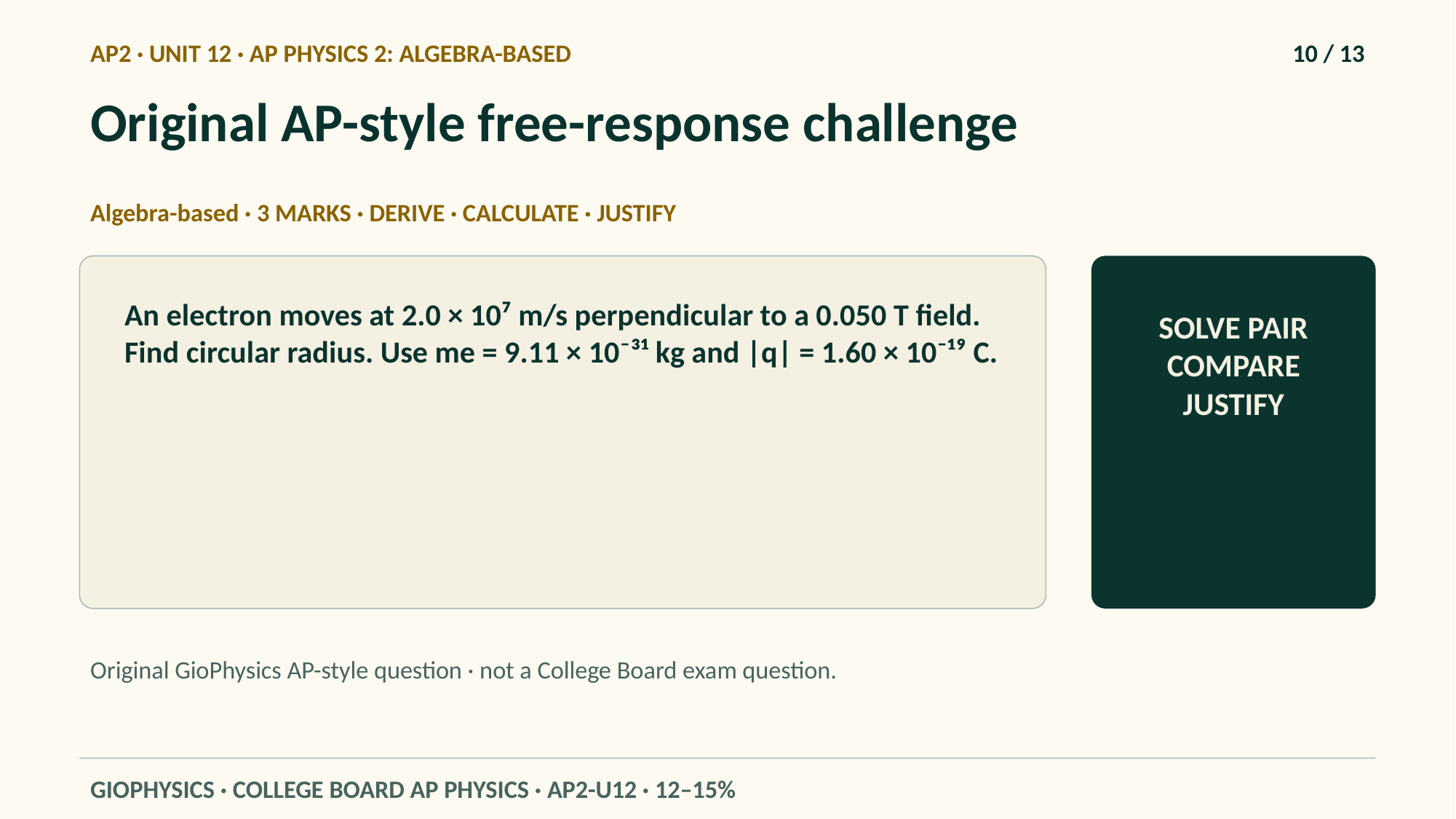

AP2 · UNIT 12 · AP PHYSICS 2: ALGEBRA-BASED
10 / 13
Original AP-style free-response challenge
Algebra-based · 3 MARKS · DERIVE · CALCULATE · JUSTIFY

An electron moves at 2.0 × 10⁷ m/s perpendicular to a 0.050 T field. Find circular radius. Use me = 9.11 × 10⁻³¹ kg and |q| = 1.60 × 10⁻¹⁹ C.
SOLVE PAIR COMPARE JUSTIFY
Original GioPhysics AP-style question · not a College Board exam question.

GIOPHYSICS · COLLEGE BOARD AP PHYSICS · AP2-U12 · 12–15%